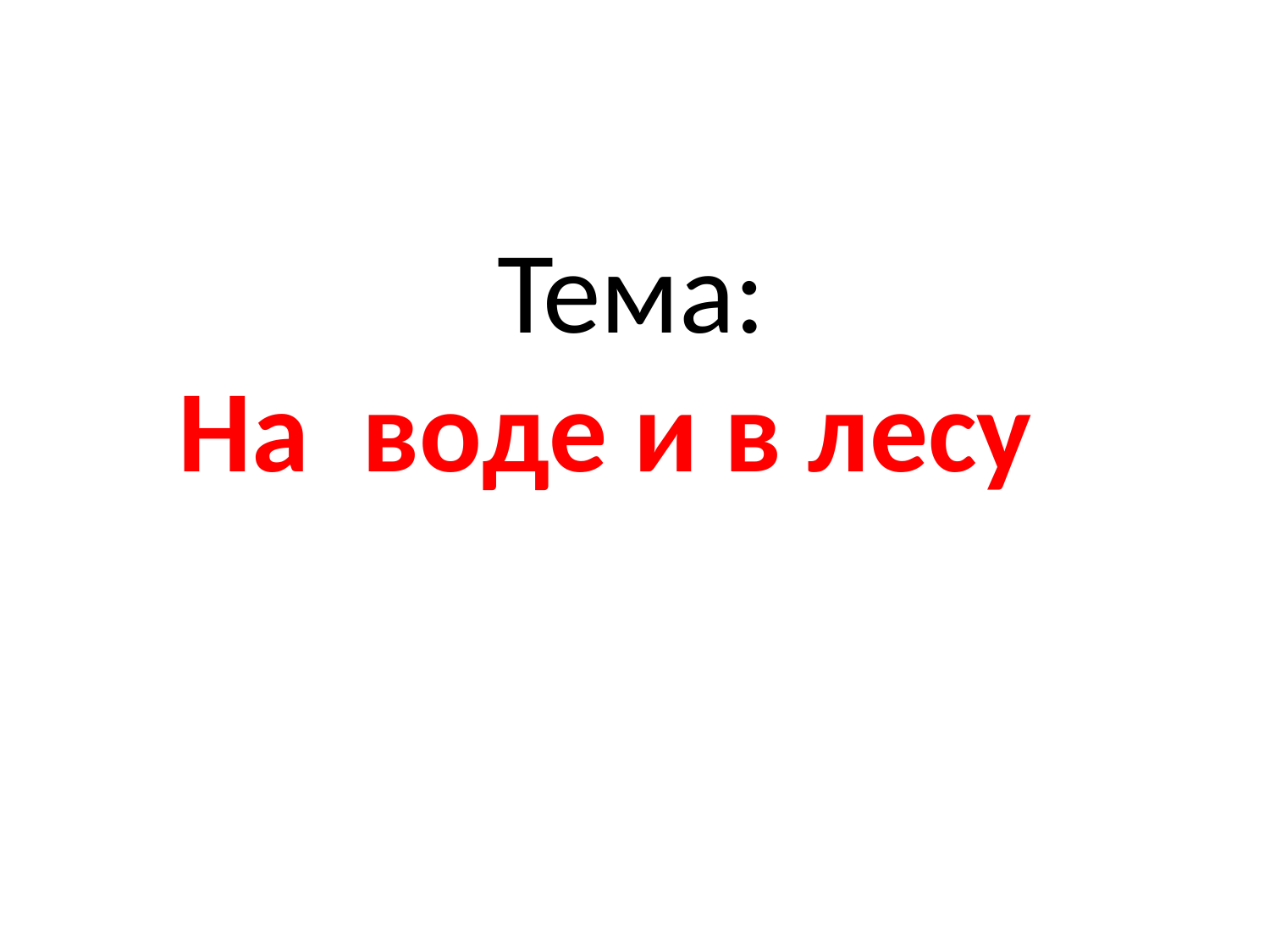

# Тема: На  воде и в лесу